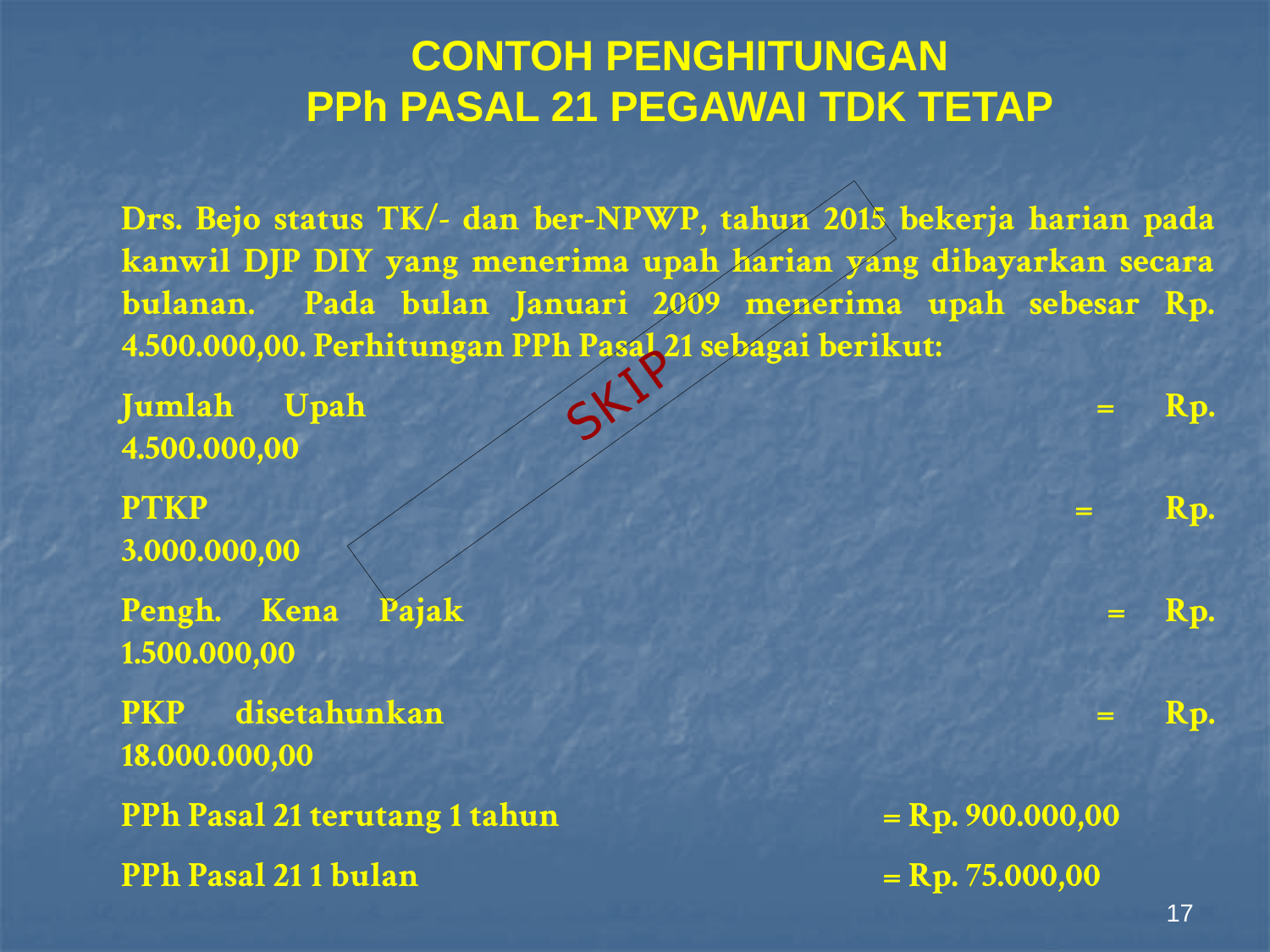

CONTOH PENGHITUNGAN
PPh PASAL 21 PEGAWAI TDK TETAP

Drs. Bejo status TK/- dan ber-NPWP, tahun 2015 bekerja harian pada kanwil DJP DIY yang menerima upah harian yang dibayarkan secara bulanan.  Pada bulan Januari 2009 menerima upah sebesar Rp. 4.500.000,00. Perhitungan PPh Pasal 21 sebagai berikut:
Jumlah Upah 						= Rp. 4.500.000,00
PTKP 							= Rp. 3.000.000,00
Pengh. Kena Pajak 					= Rp. 1.500.000,00
PKP disetahunkan 					= Rp. 18.000.000,00
PPh Pasal 21 terutang 1 tahun 			= Rp. 900.000,00
PPh Pasal 21 1 bulan 				= Rp. 75.000,00
SKIP

17